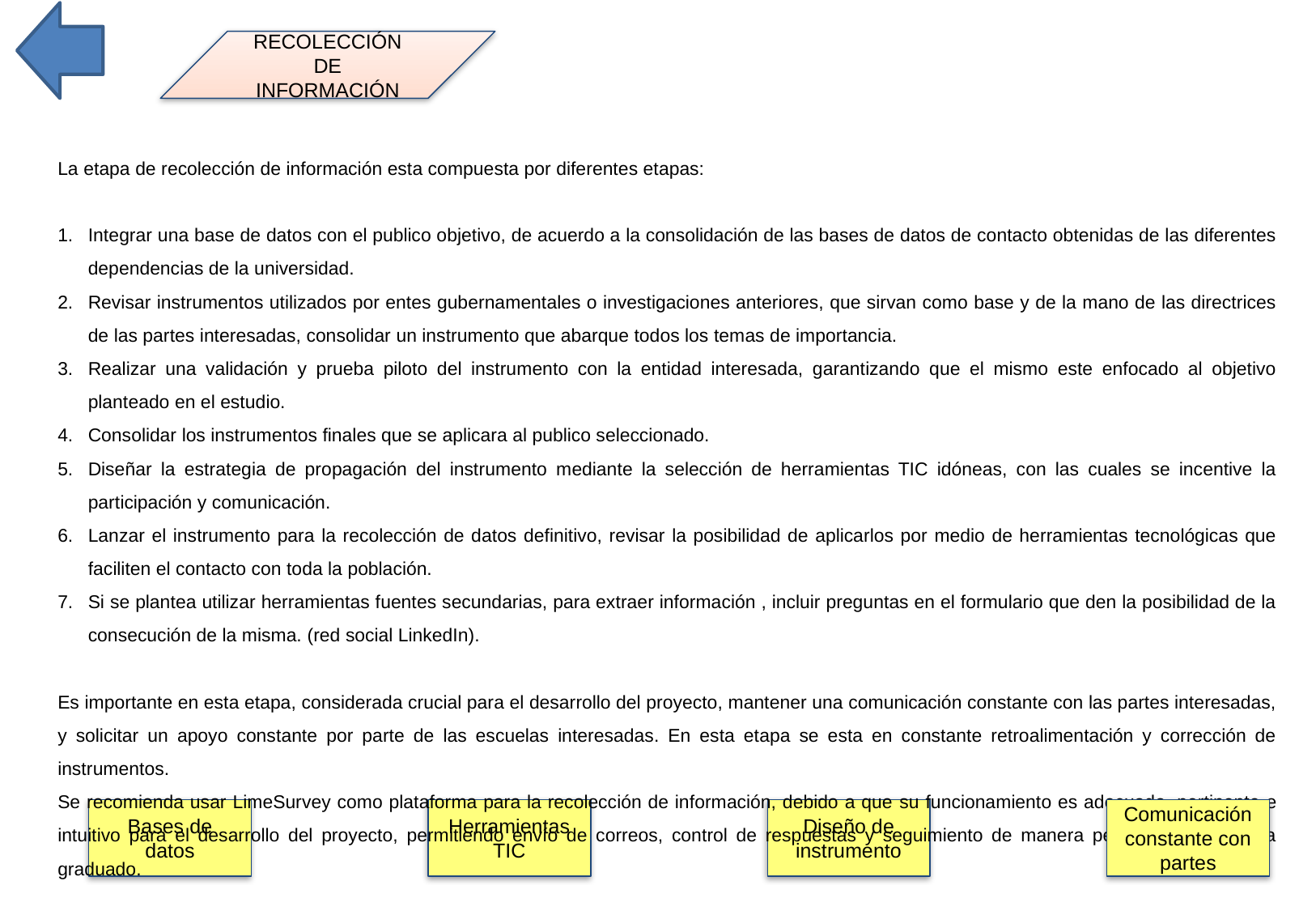

RECOLECCIÓN DE INFORMACIÓN
La etapa de recolección de información esta compuesta por diferentes etapas:

Integrar una base de datos con el publico objetivo, de acuerdo a la consolidación de las bases de datos de contacto obtenidas de las diferentes dependencias de la universidad.
Revisar instrumentos utilizados por entes gubernamentales o investigaciones anteriores, que sirvan como base y de la mano de las directrices de las partes interesadas, consolidar un instrumento que abarque todos los temas de importancia.
Realizar una validación y prueba piloto del instrumento con la entidad interesada, garantizando que el mismo este enfocado al objetivo planteado en el estudio.
Consolidar los instrumentos finales que se aplicara al publico seleccionado.
Diseñar la estrategia de propagación del instrumento mediante la selección de herramientas TIC idóneas, con las cuales se incentive la participación y comunicación.
Lanzar el instrumento para la recolección de datos definitivo, revisar la posibilidad de aplicarlos por medio de herramientas tecnológicas que faciliten el contacto con toda la población.
Si se plantea utilizar herramientas fuentes secundarias, para extraer información , incluir preguntas en el formulario que den la posibilidad de la consecución de la misma. (red social LinkedIn).

Es importante en esta etapa, considerada crucial para el desarrollo del proyecto, mantener una comunicación constante con las partes interesadas, y solicitar un apoyo constante por parte de las escuelas interesadas. En esta etapa se esta en constante retroalimentación y corrección de instrumentos.
Se recomienda usar LimeSurvey como plataforma para la recolección de información, debido a que su funcionamiento es adecuado, pertinente e intuitivo para el desarrollo del proyecto, permitiendo envío de correos, control de respuestas y seguimiento de manera personalizada a cada graduado.
Bases de datos
Herramientas TIC
Diseño de instrumento
Comunicación constante con partes